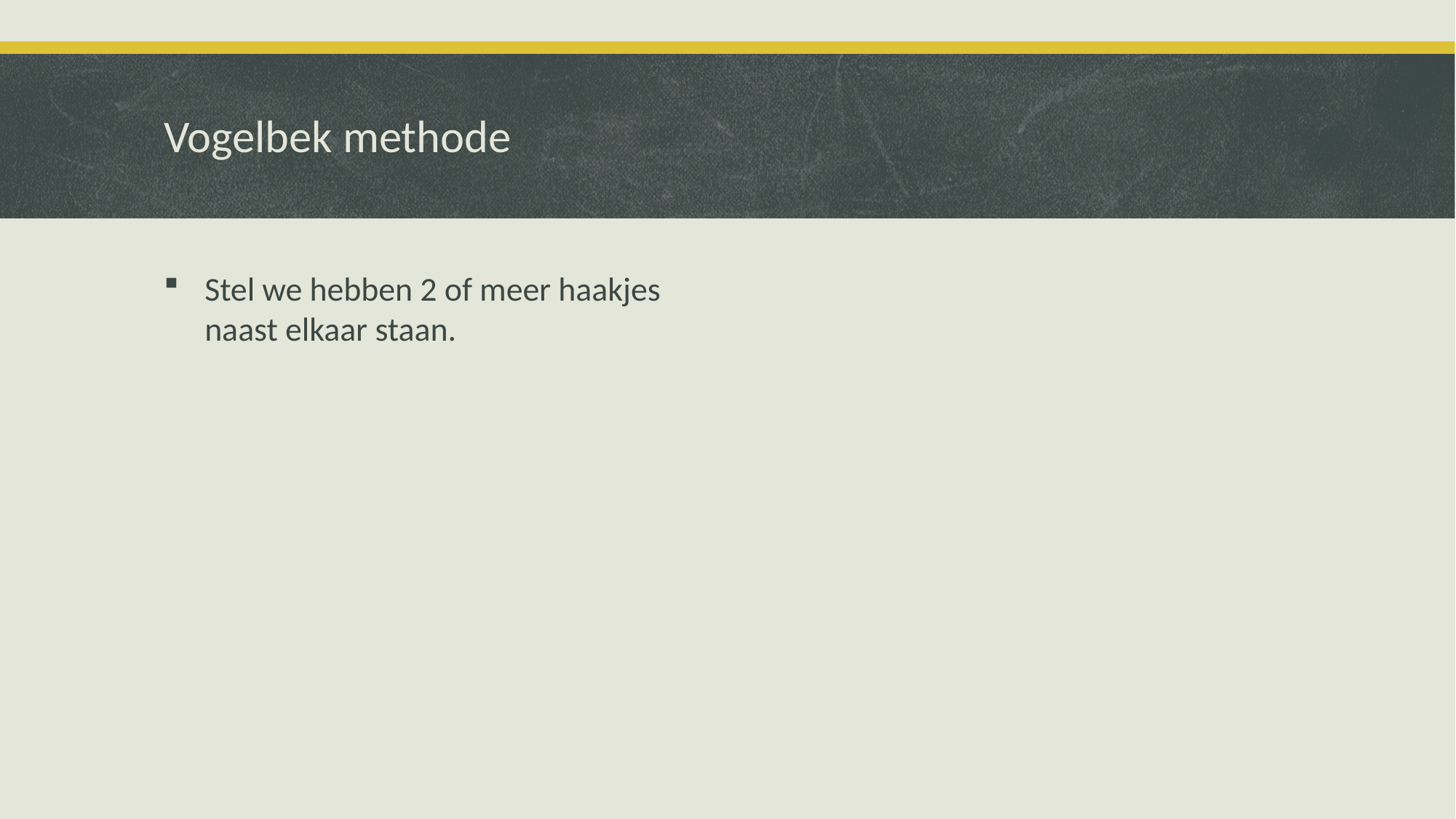

# Vogelbek methode
Stel we hebben 2 of meer haakjes naast elkaar staan.